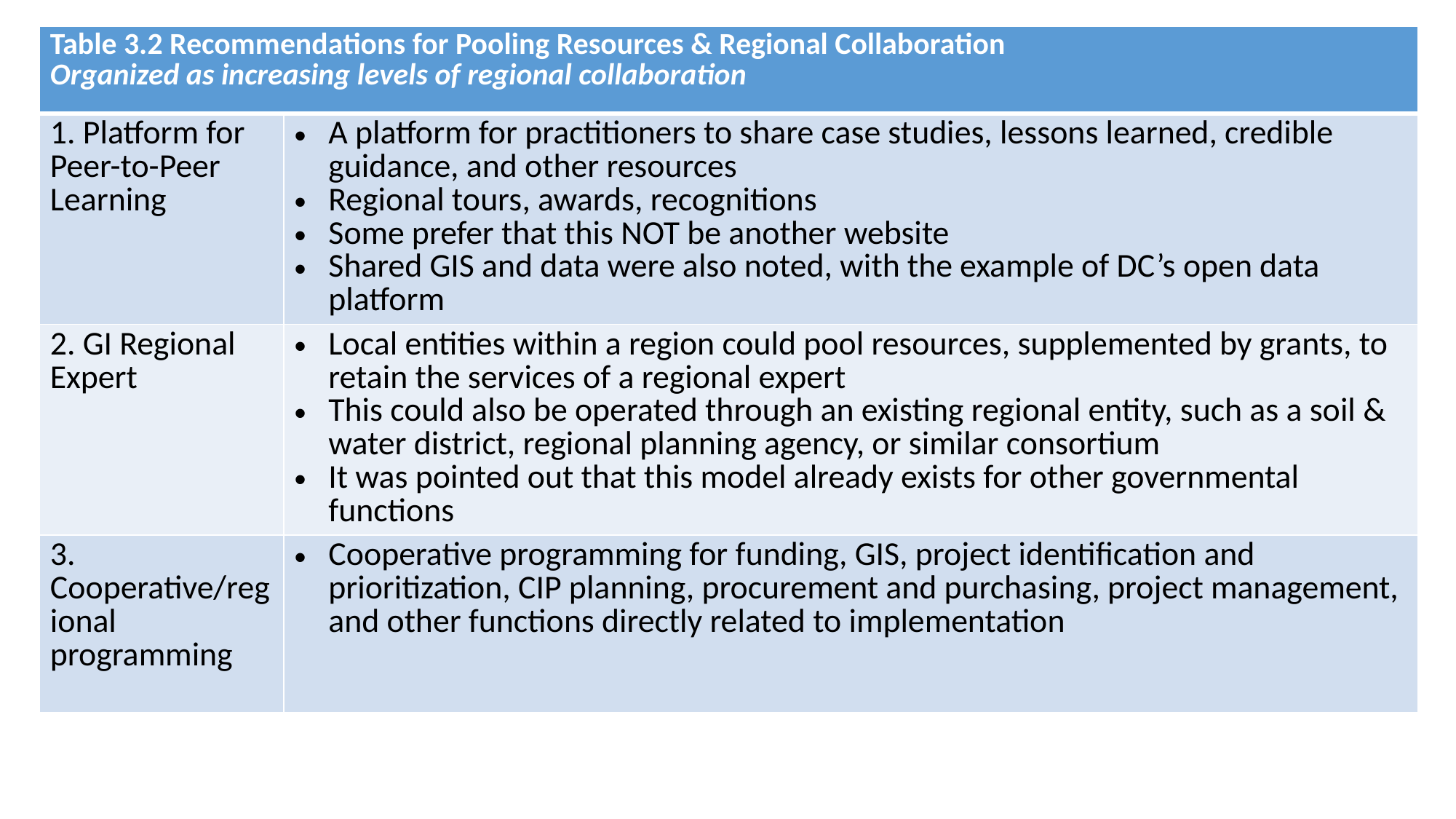

| Table 3.2 Recommendations for Pooling Resources & Regional Collaboration Organized as increasing levels of regional collaboration |  |
| --- | --- |
| 1. Platform for Peer-to-Peer Learning | A platform for practitioners to share case studies, lessons learned, credible guidance, and other resources Regional tours, awards, recognitions Some prefer that this NOT be another website Shared GIS and data were also noted, with the example of DC’s open data platform |
| 2. GI Regional Expert | Local entities within a region could pool resources, supplemented by grants, to retain the services of a regional expert This could also be operated through an existing regional entity, such as a soil & water district, regional planning agency, or similar consortium It was pointed out that this model already exists for other governmental functions |
| 3. Cooperative/regional programming | Cooperative programming for funding, GIS, project identification and prioritization, CIP planning, procurement and purchasing, project management, and other functions directly related to implementation |